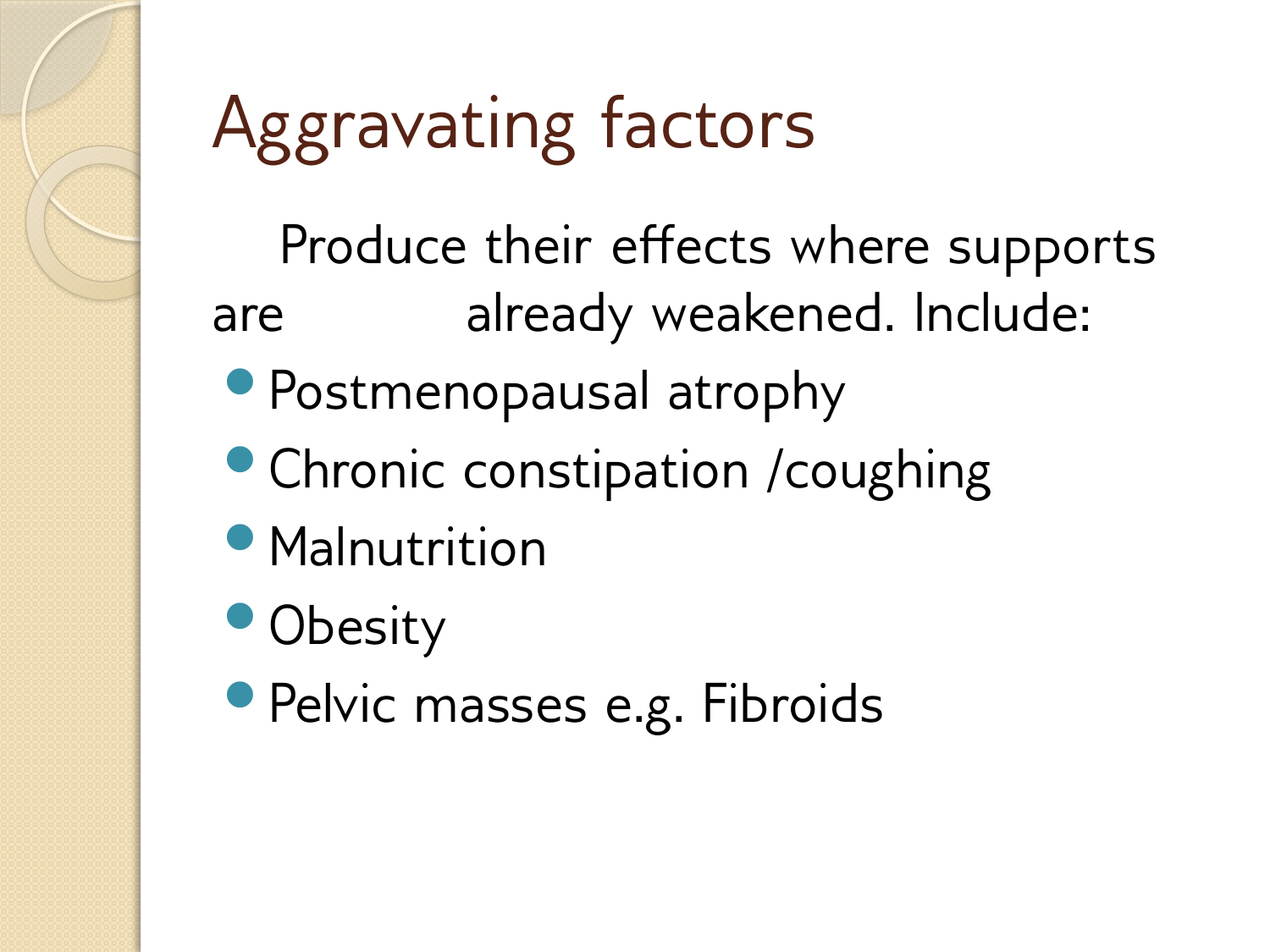

# Aggravating factors
    Produce their effects where supports are    	already weakened. Include:
Postmenopausal atrophy
Chronic constipation /coughing
Malnutrition
Obesity
Pelvic masses e.g. Fibroids